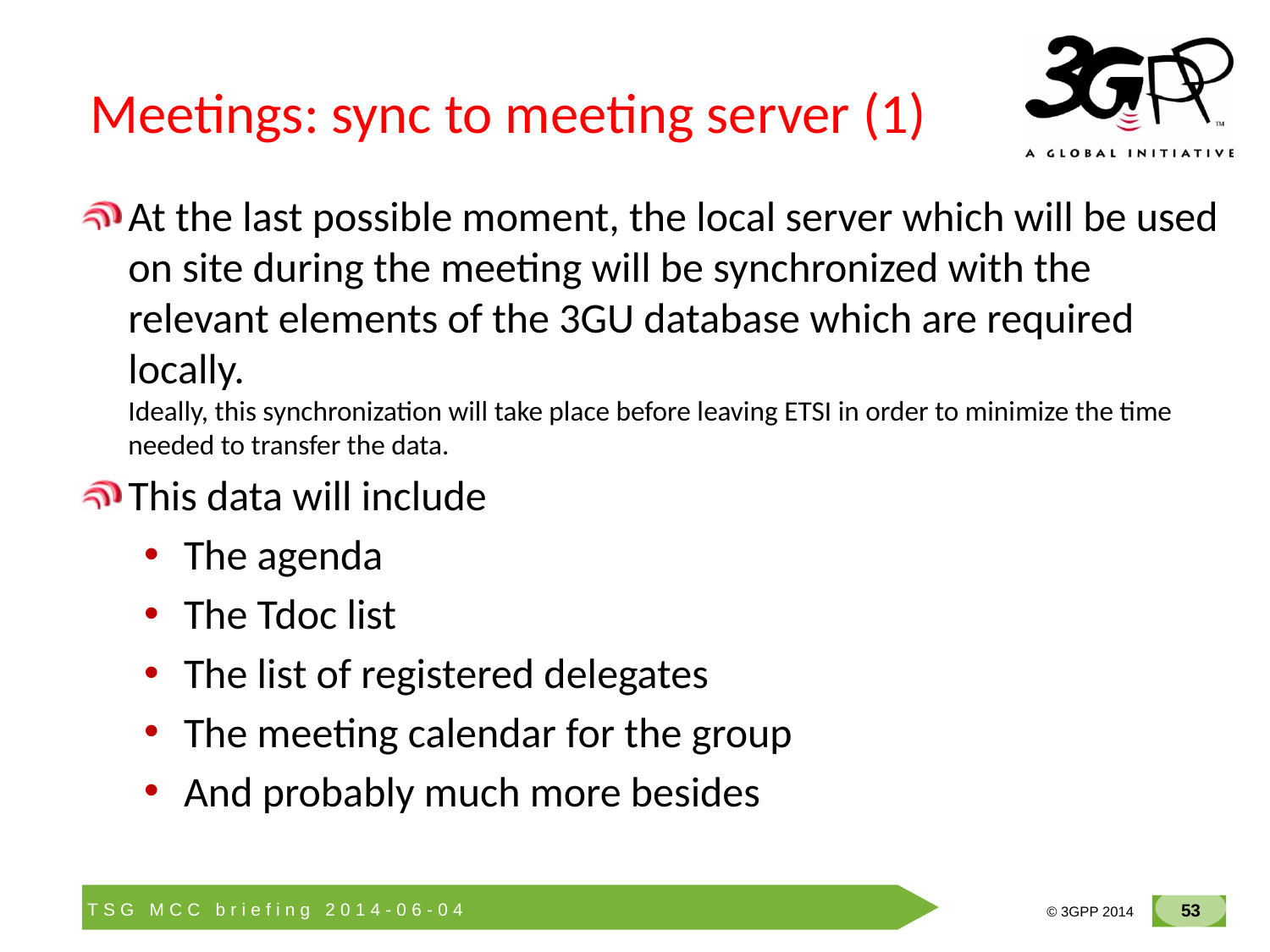

# Meetings: sync to meeting server (1)
At the last possible moment, the local server which will be used on site during the meeting will be synchronized with the relevant elements of the 3GU database which are required locally.
Ideally, this synchronization will take place before leaving ETSI in order to minimize the time needed to transfer the data.
This data will include
The agenda
The Tdoc list
The list of registered delegates
The meeting calendar for the group
And probably much more besides